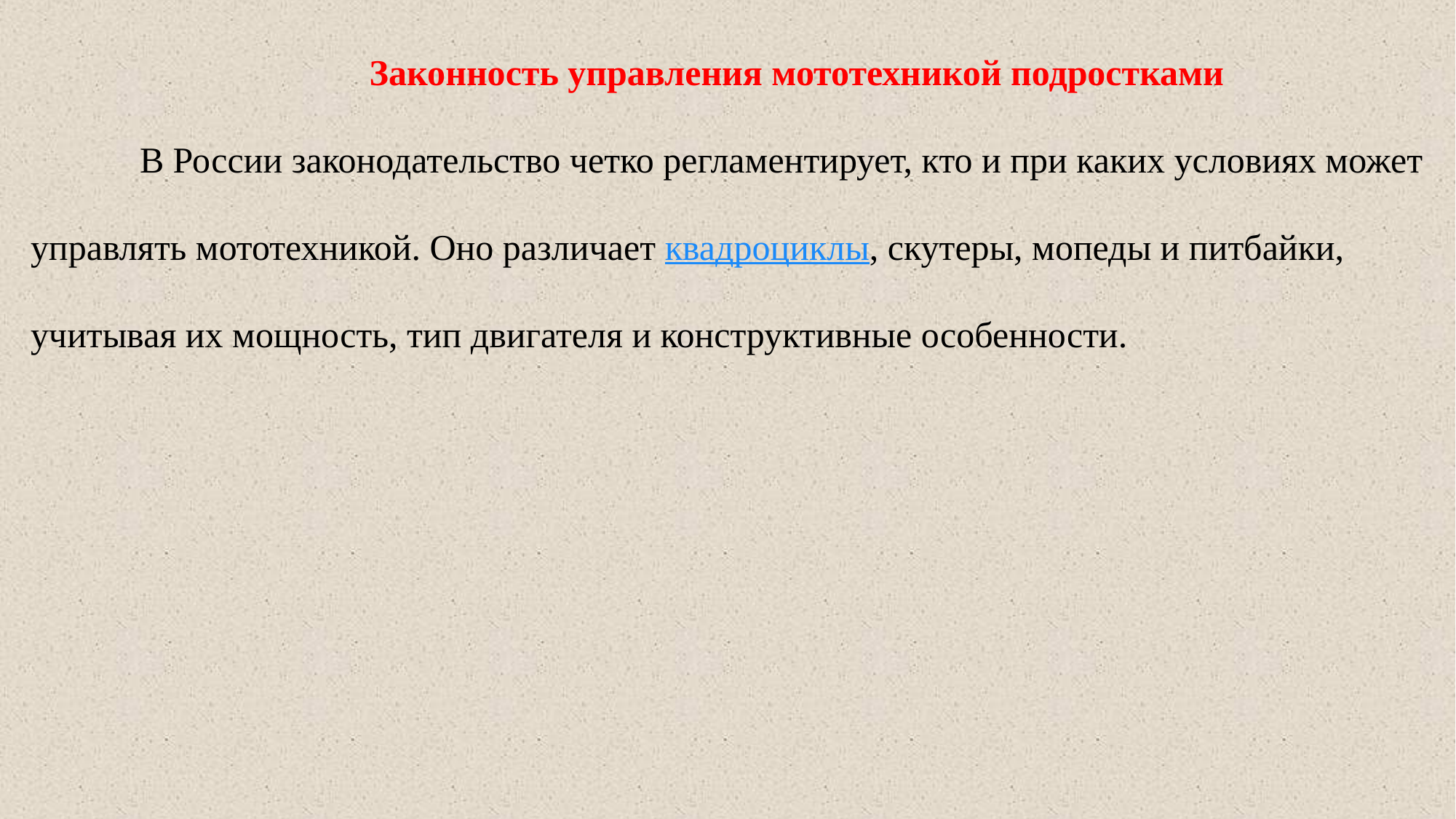

Законность управления мототехникой подростками
	В России законодательство четко регламентирует, кто и при каких условиях может управлять мототехникой. Оно различает квадроциклы, скутеры, мопеды и питбайки, учитывая их мощность, тип двигателя и конструктивные особенности.